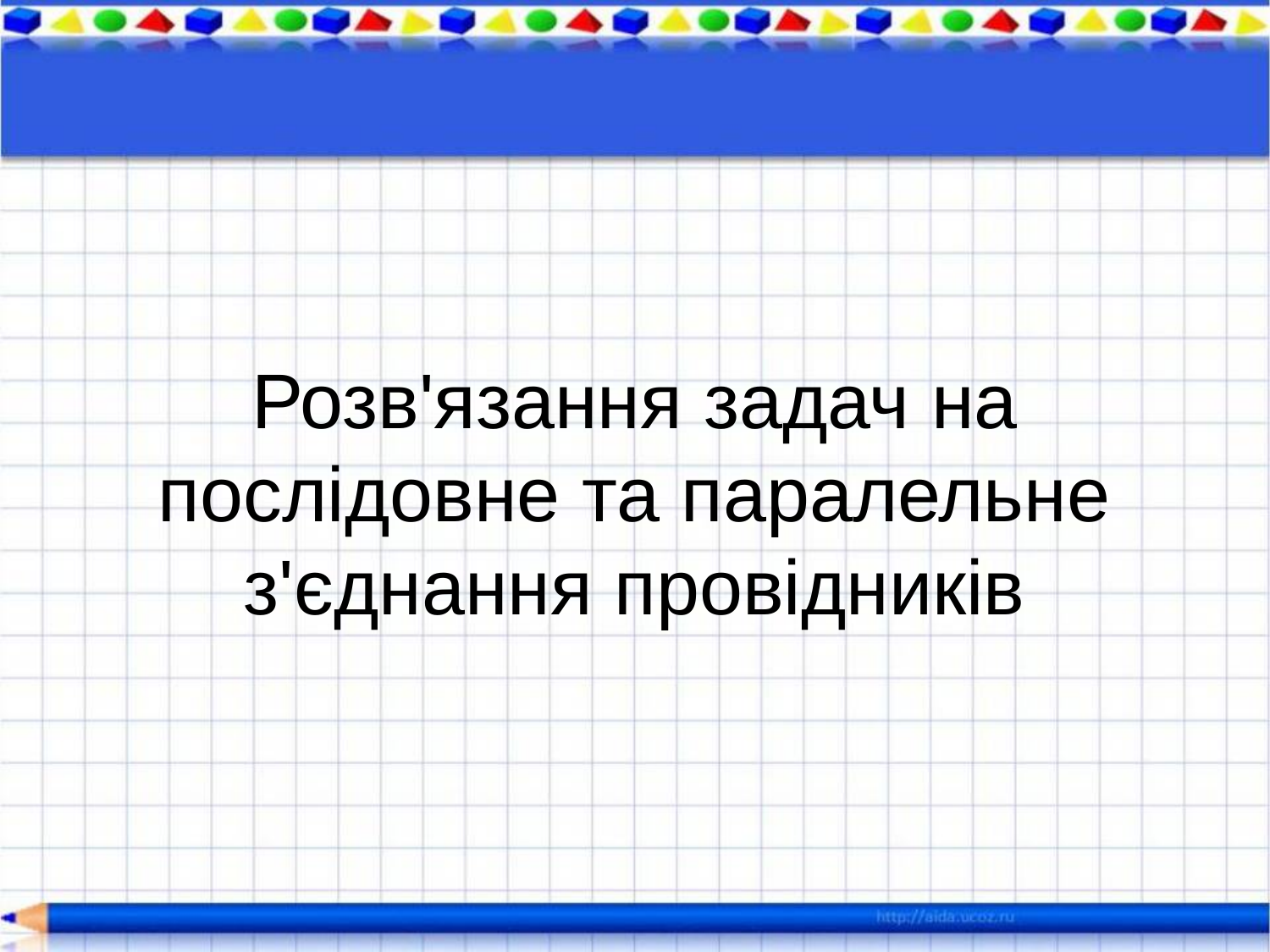

# Розв'язання задач на послідовне та паралельне з'єднання провідників